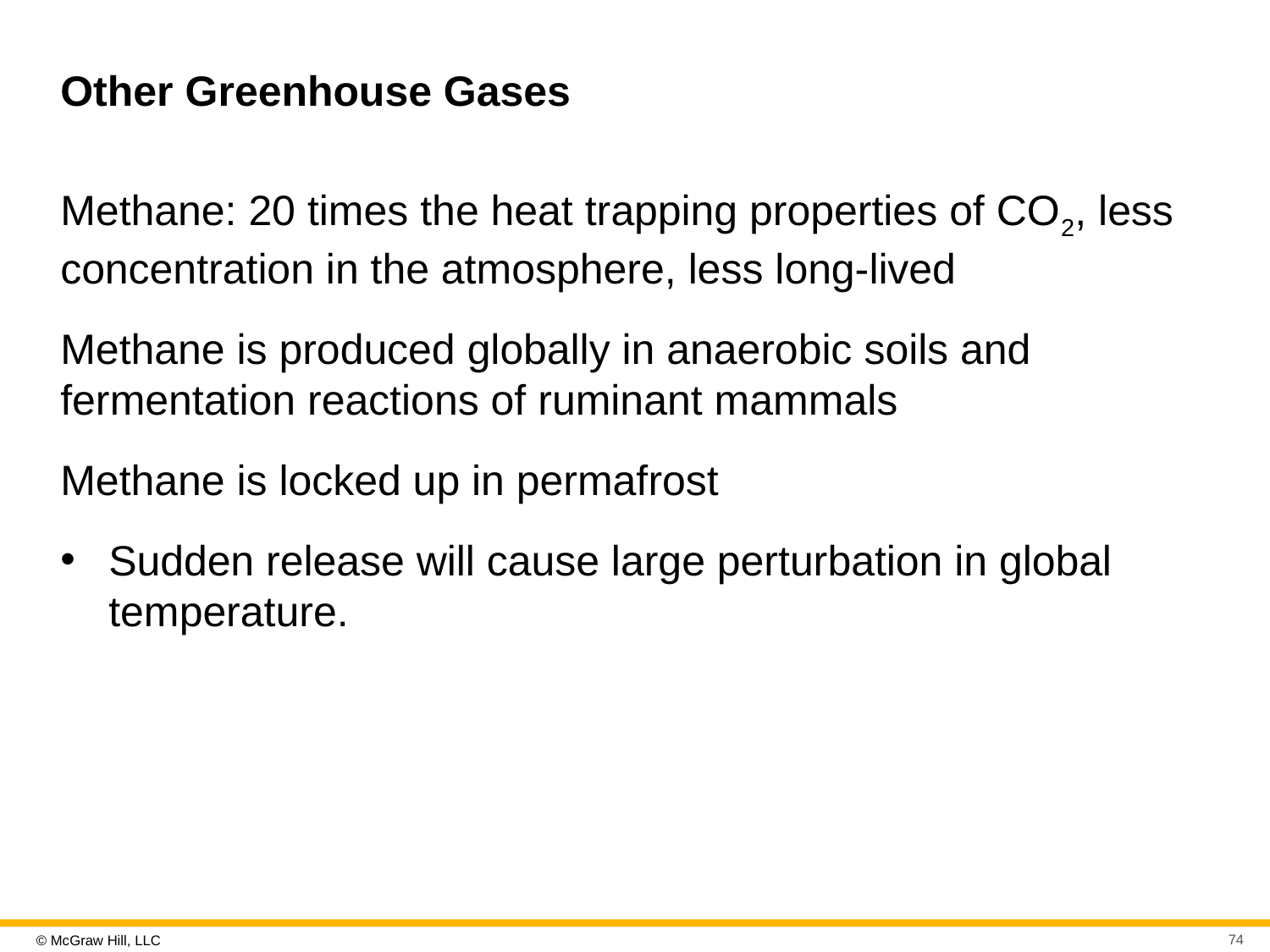

# Other Greenhouse Gases
Methane: 20 times the heat trapping properties of CO2, less concentration in the atmosphere, less long-lived
Methane is produced globally in anaerobic soils and fermentation reactions of ruminant mammals
Methane is locked up in permafrost
Sudden release will cause large perturbation in global temperature.
74